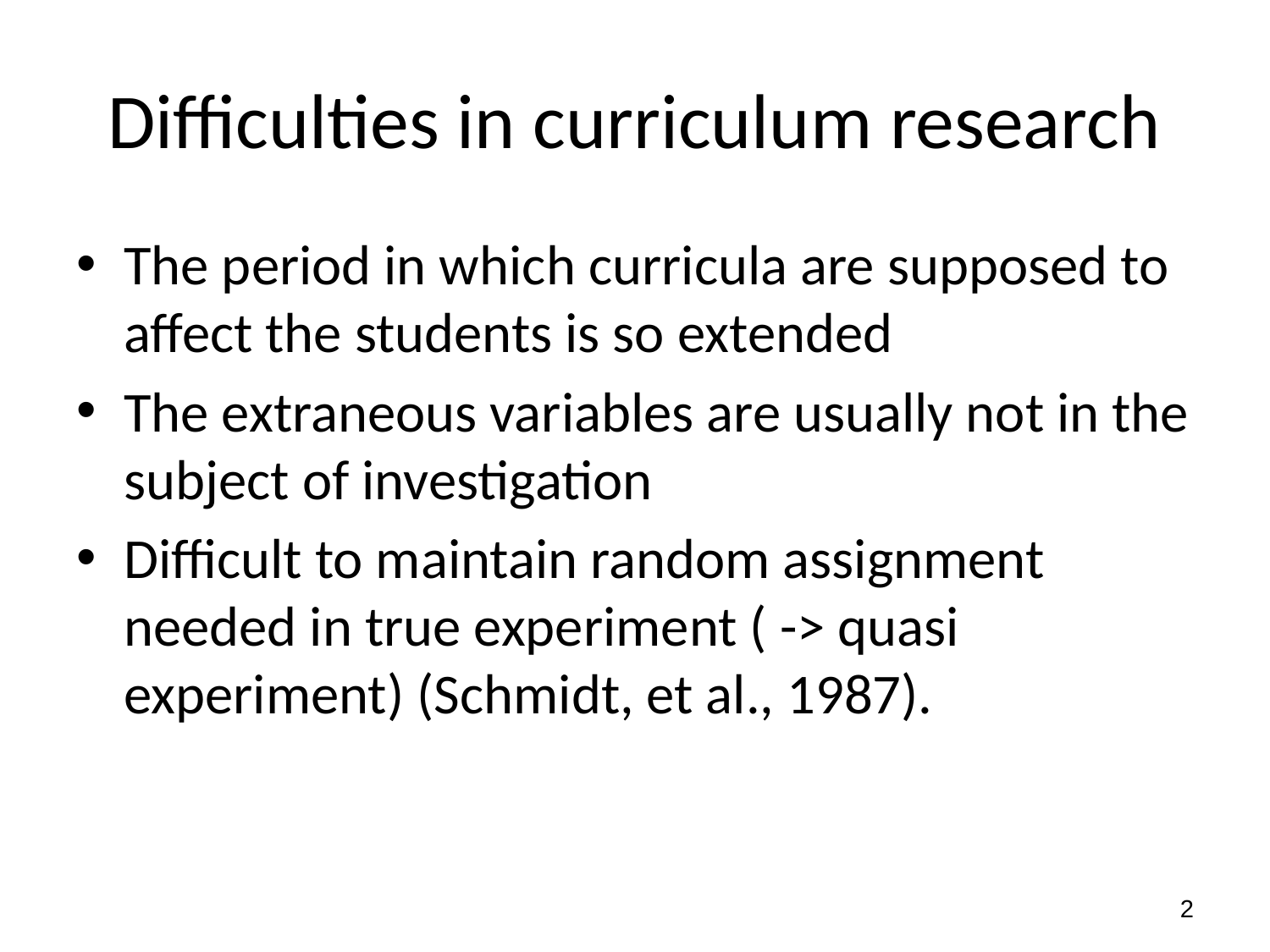

# Difficulties in curriculum research
The period in which curricula are supposed to affect the students is so extended
The extraneous variables are usually not in the subject of investigation
Difficult to maintain random assignment needed in true experiment ( -> quasi experiment) (Schmidt, et al., 1987).

2